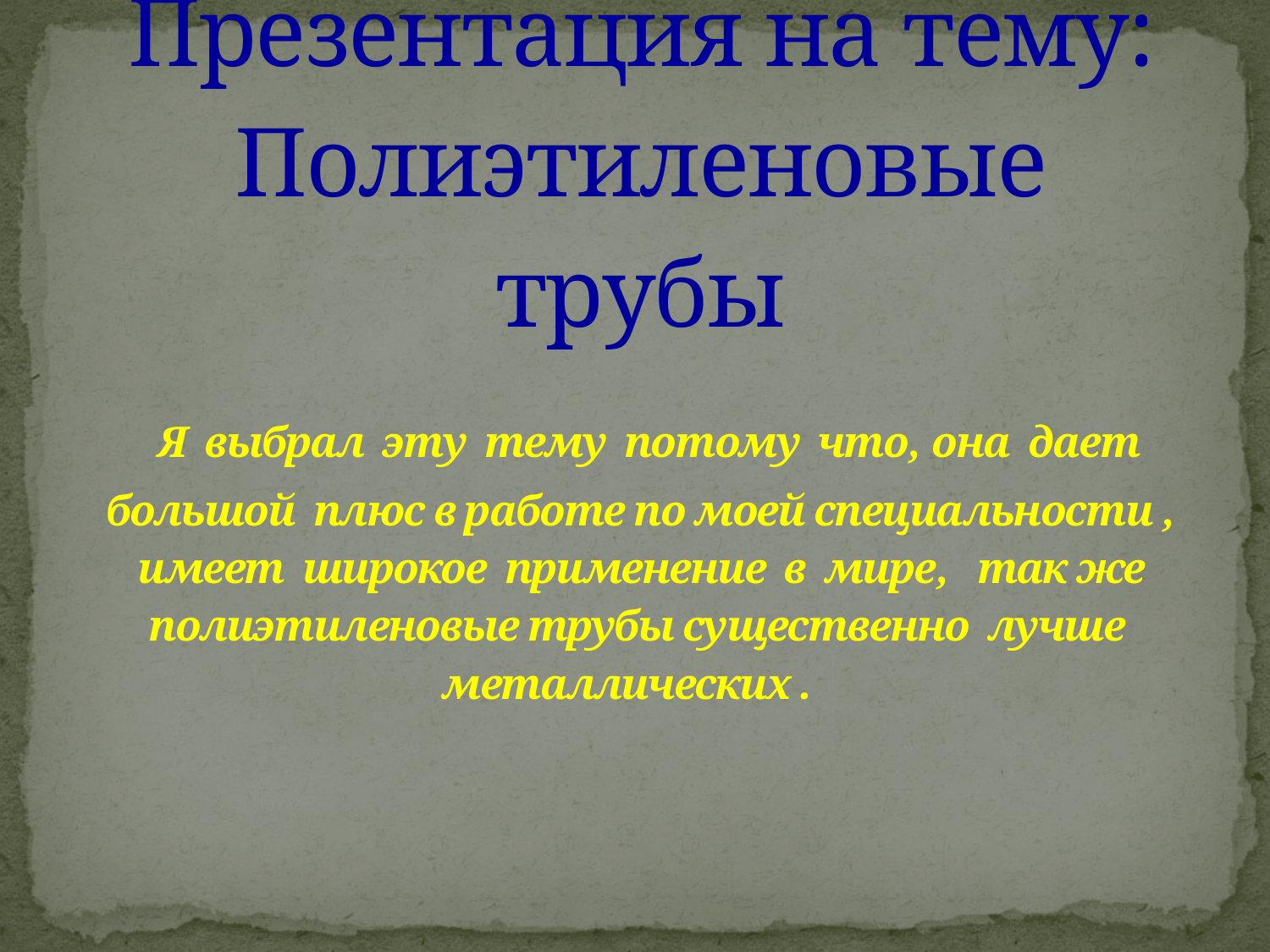

# Презентация на тему: Полиэтиленовые трубы Я  выбрал  эту  тему  потому  что, она  дает  большой  плюс в работе по моей специальности , имеет  широкое  применение  в  мире,   так же полиэтиленовые трубы существенно  лучше  металлических .